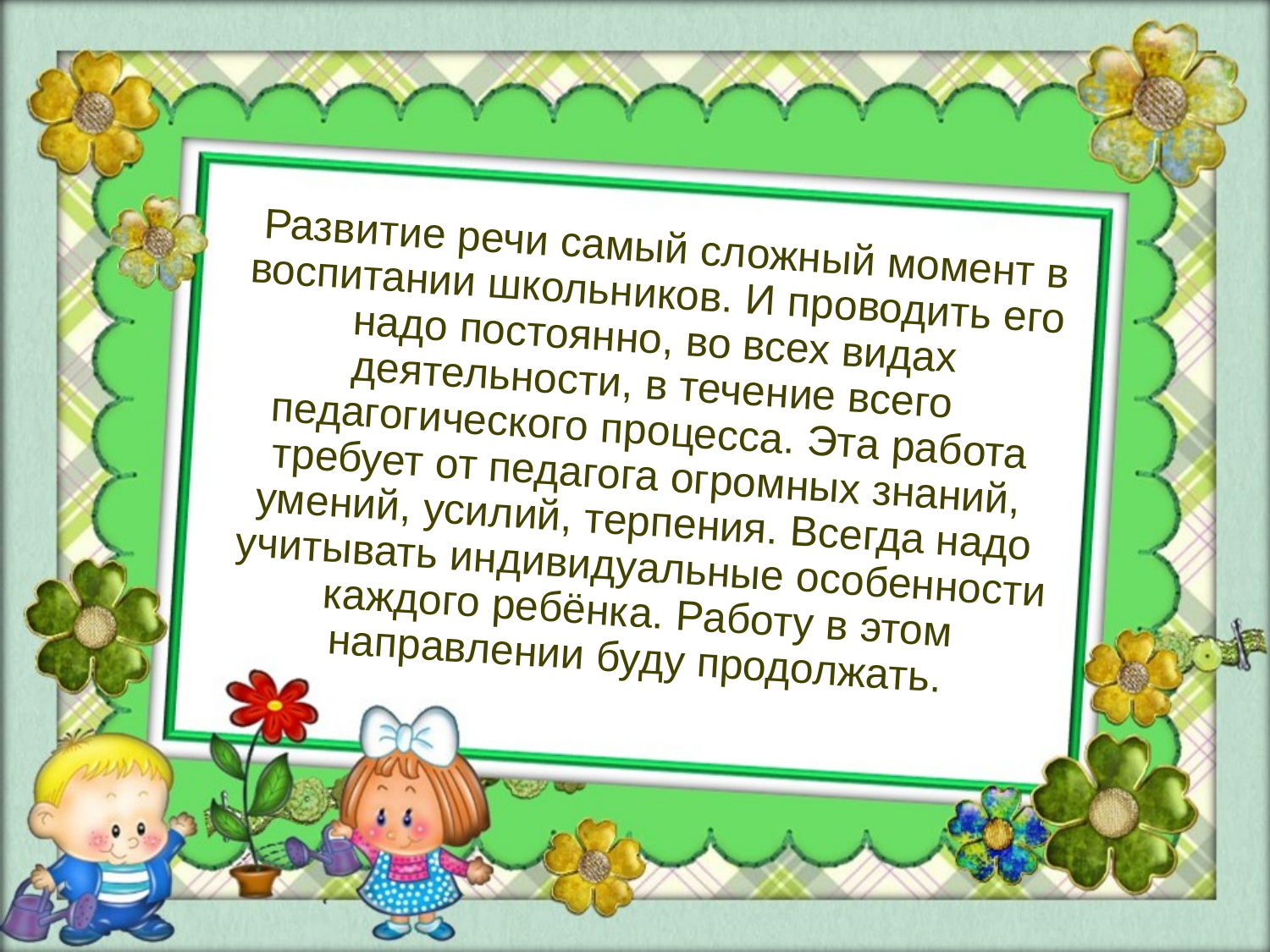

Развитие речи самый сложный момент в воспитании школьников. И проводить его надо постоянно, во всех видах деятельности, в течение всего педагогического процесса. Эта работа требует от педагога огромных знаний, умений, усилий, терпения. Всегда надо учитывать индивидуальные особенности каждого ребёнка. Работу в этом направлении буду продолжать.